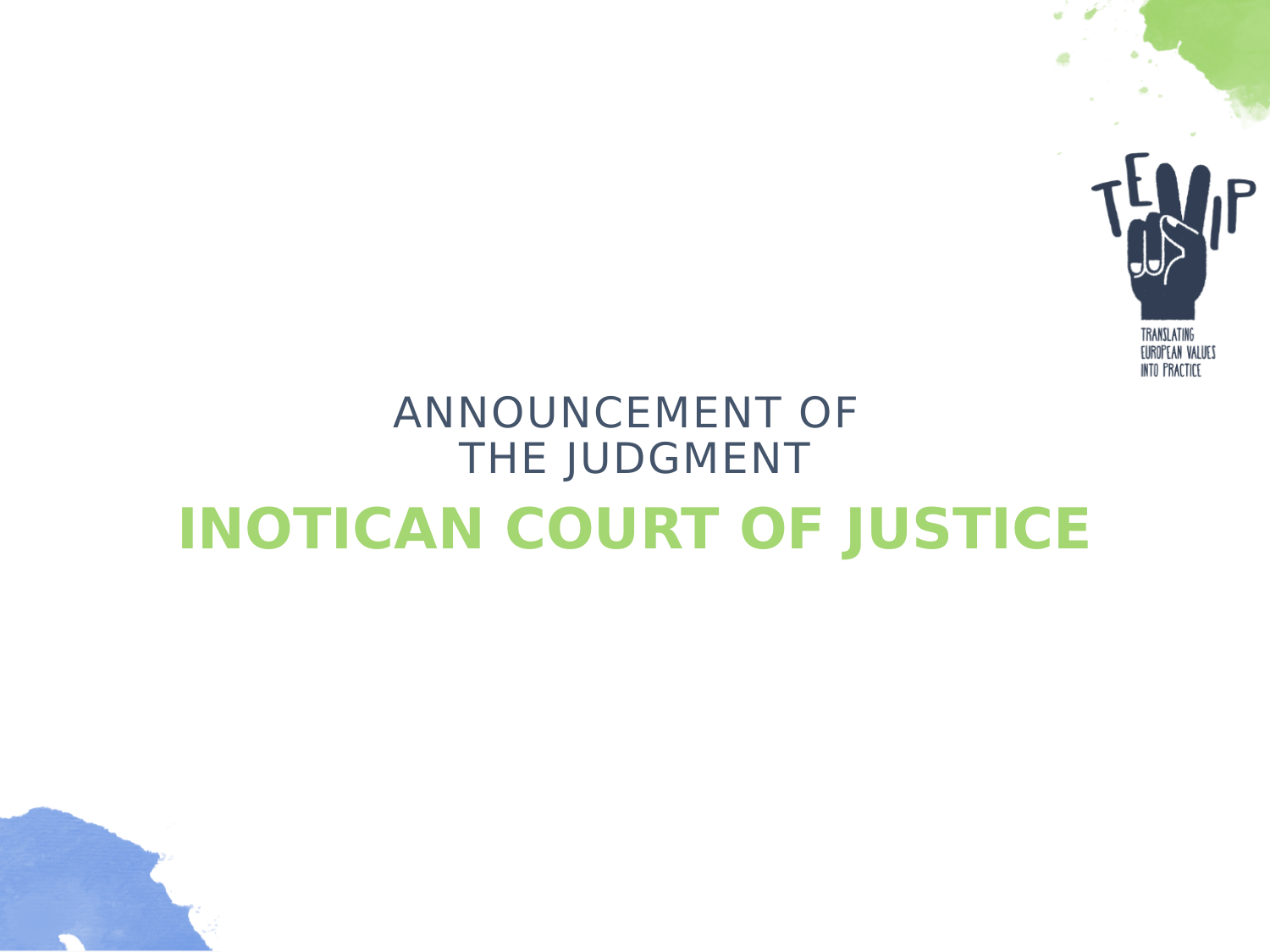

ANNOUNCEMENT OF
THE JUDGMENT
INOTICAN COURT OF JUSTICE